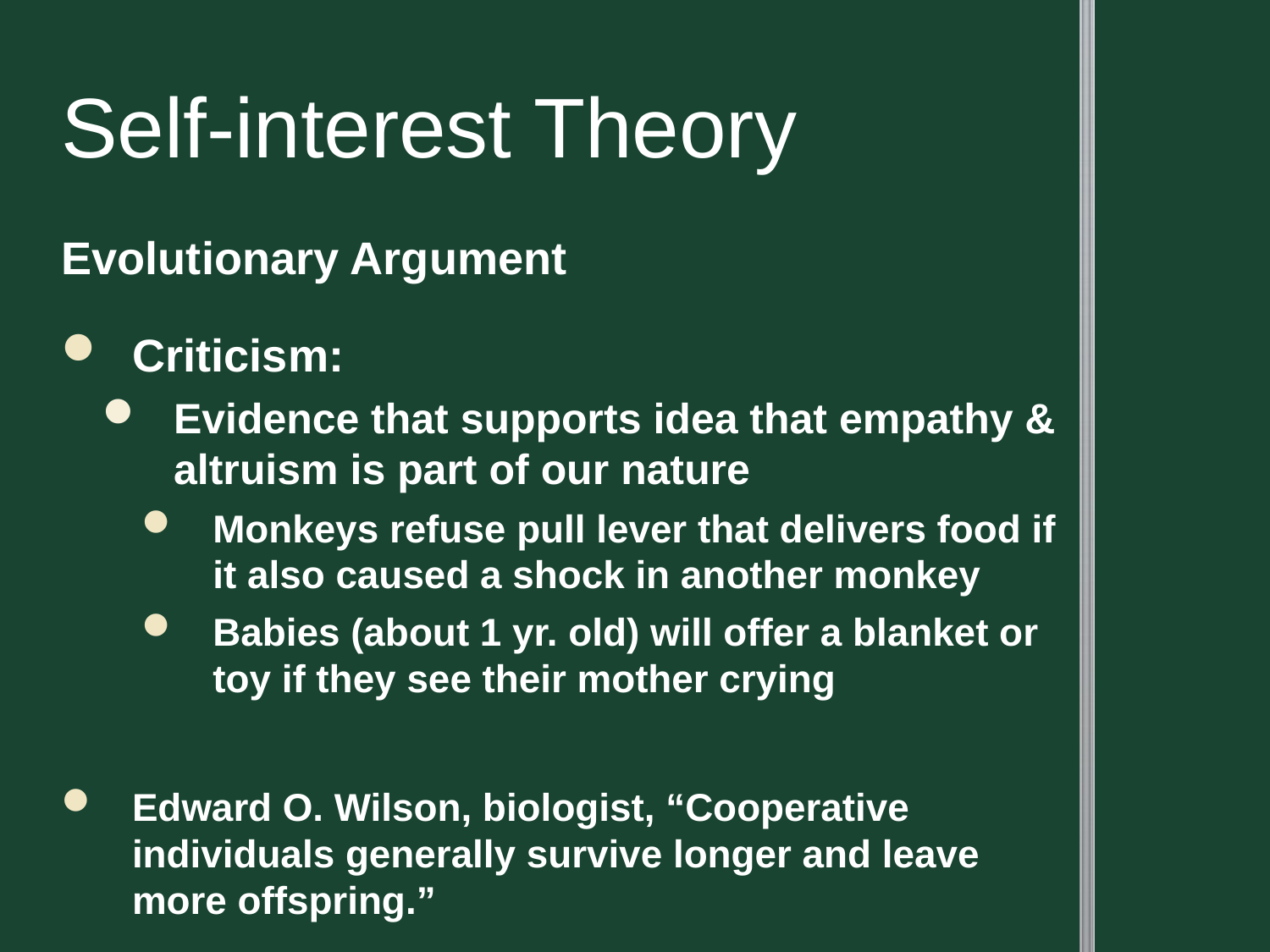

# Self-interest Theory
Evolutionary Argument
Criticism:
Evidence that supports idea that empathy & altruism is part of our nature
Monkeys refuse pull lever that delivers food if it also caused a shock in another monkey
Babies (about 1 yr. old) will offer a blanket or toy if they see their mother crying

Edward O. Wilson, biologist, “Cooperative individuals generally survive longer and leave more offspring.”